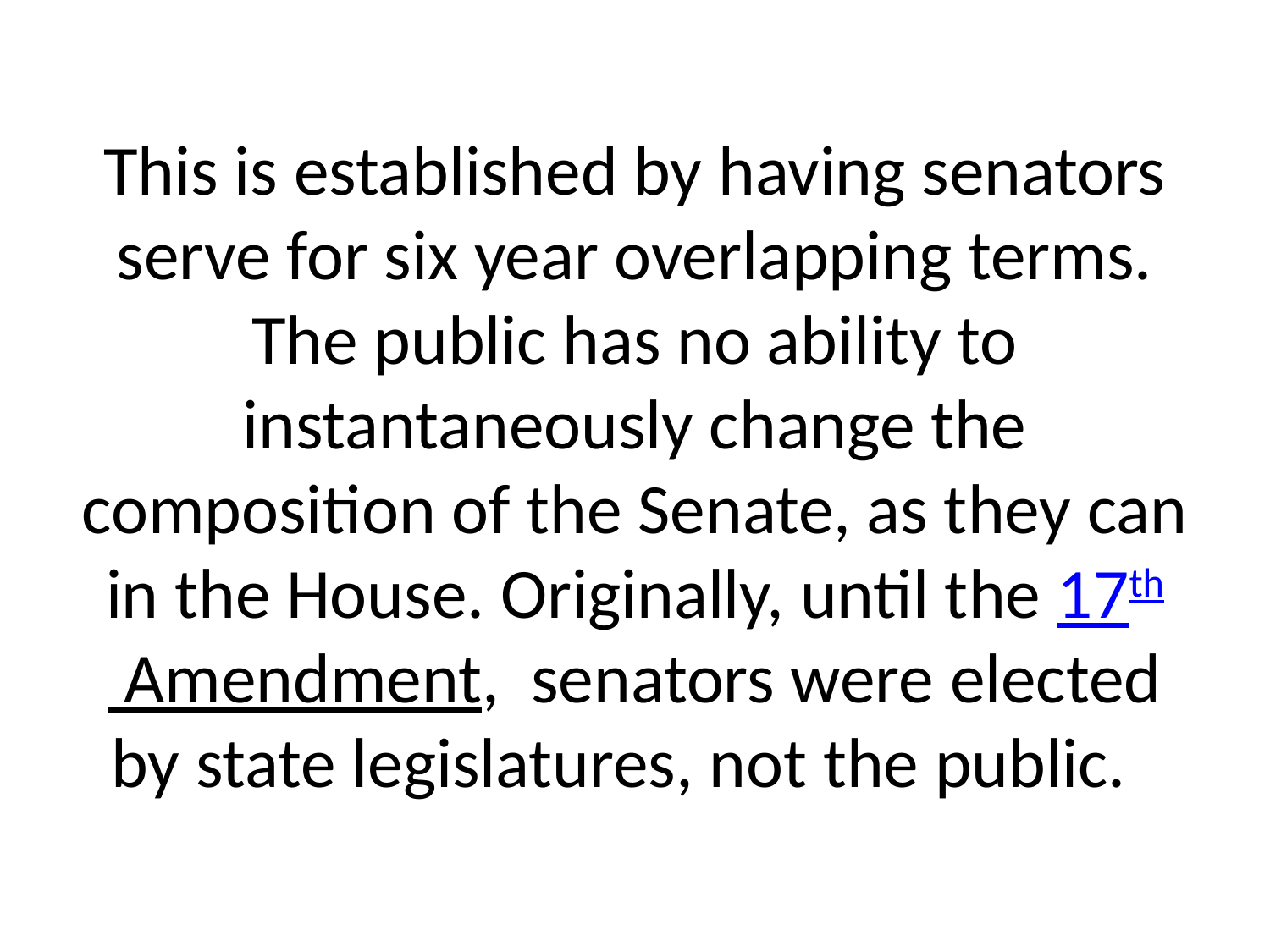

# This is established by having senators serve for six year overlapping terms. The public has no ability to instantaneously change the composition of the Senate, as they can in the House. Originally, until the 17th Amendment,  senators were elected by state legislatures, not the public.